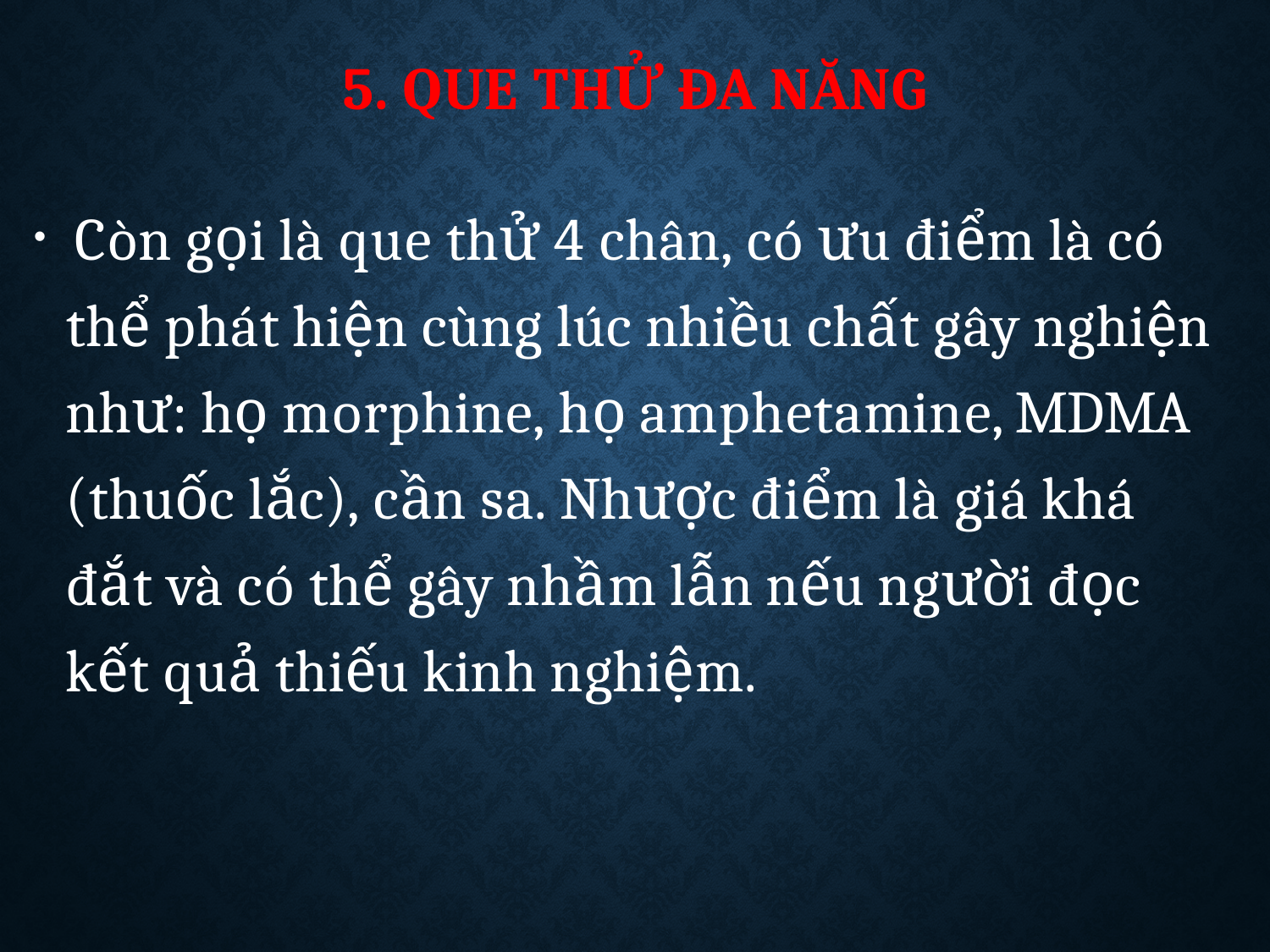

# 5. Que thử đa năng
 Còn gọi là que thử 4 chân, có ưu điểm là có thể phát hiện cùng lúc nhiều chất gây nghiện như: họ morphine, họ amphetamine, MDMA (thuốc lắc), cần sa. Nhược điểm là giá khá đắt và có thể gây nhầm lẫn nếu người đọc kết quả thiếu kinh nghiệm.